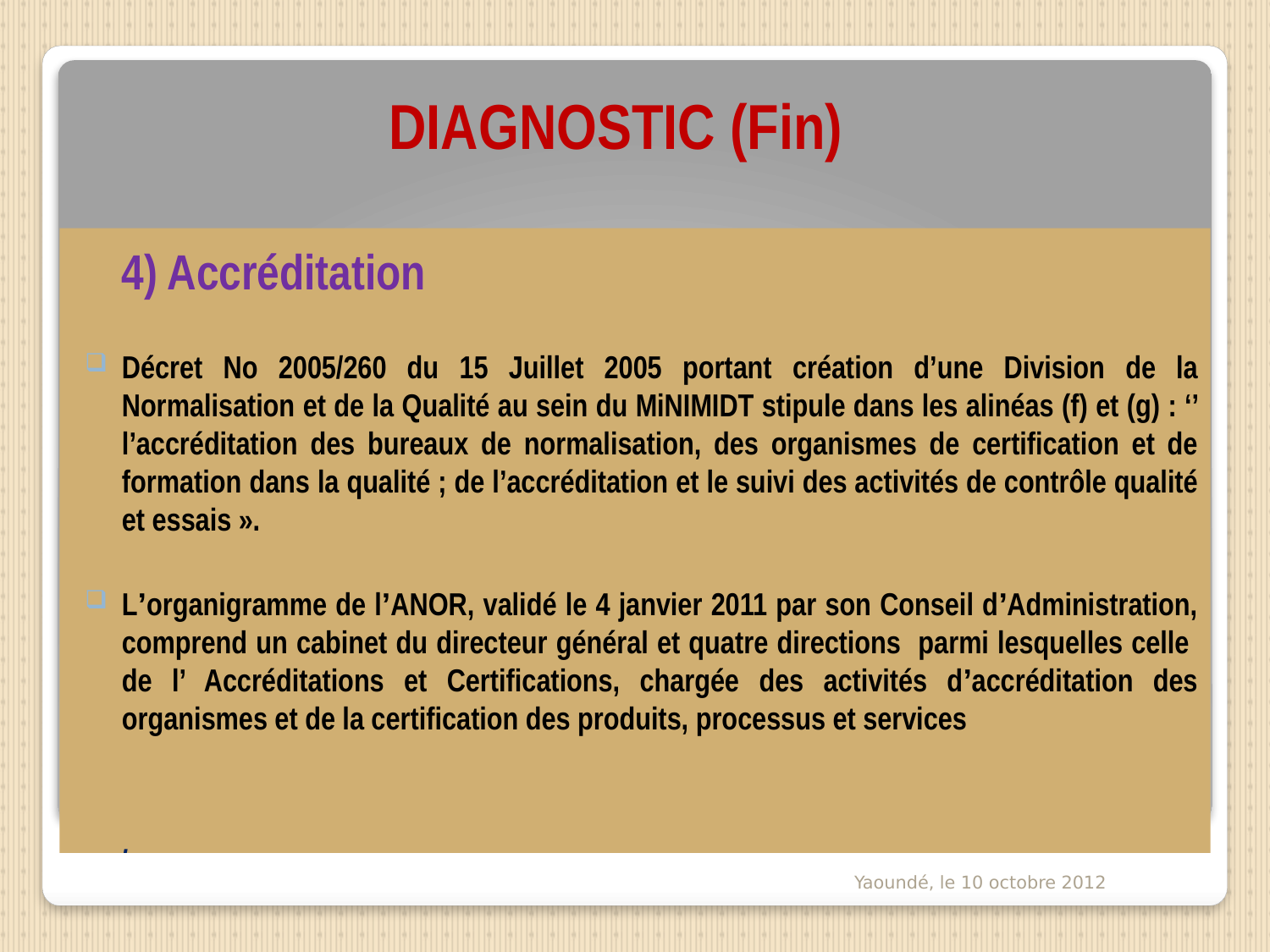

DIAGNOSTIC (Fin)
	4) Accréditation

Décret No 2005/260 du 15 Juillet 2005 portant création d’une Division de la Normalisation et de la Qualité au sein du MiNIMIDT stipule dans les alinéas (f) et (g) : ‘’ l’accréditation des bureaux de normalisation, des organismes de certification et de formation dans la qualité ; de l’accréditation et le suivi des activités de contrôle qualité et essais ».

Lʼorganigramme de lʼANOR, validé le 4 janvier 2011 par son Conseil dʼAdministration, comprend un cabinet du directeur général et quatre directions  parmi lesquelles celle  de l’ Accréditations et Certifications, chargée des activités dʼaccréditation des organismes et de la certification des produits, processus et services

.

Yaoundé, le 10 octobre 2012